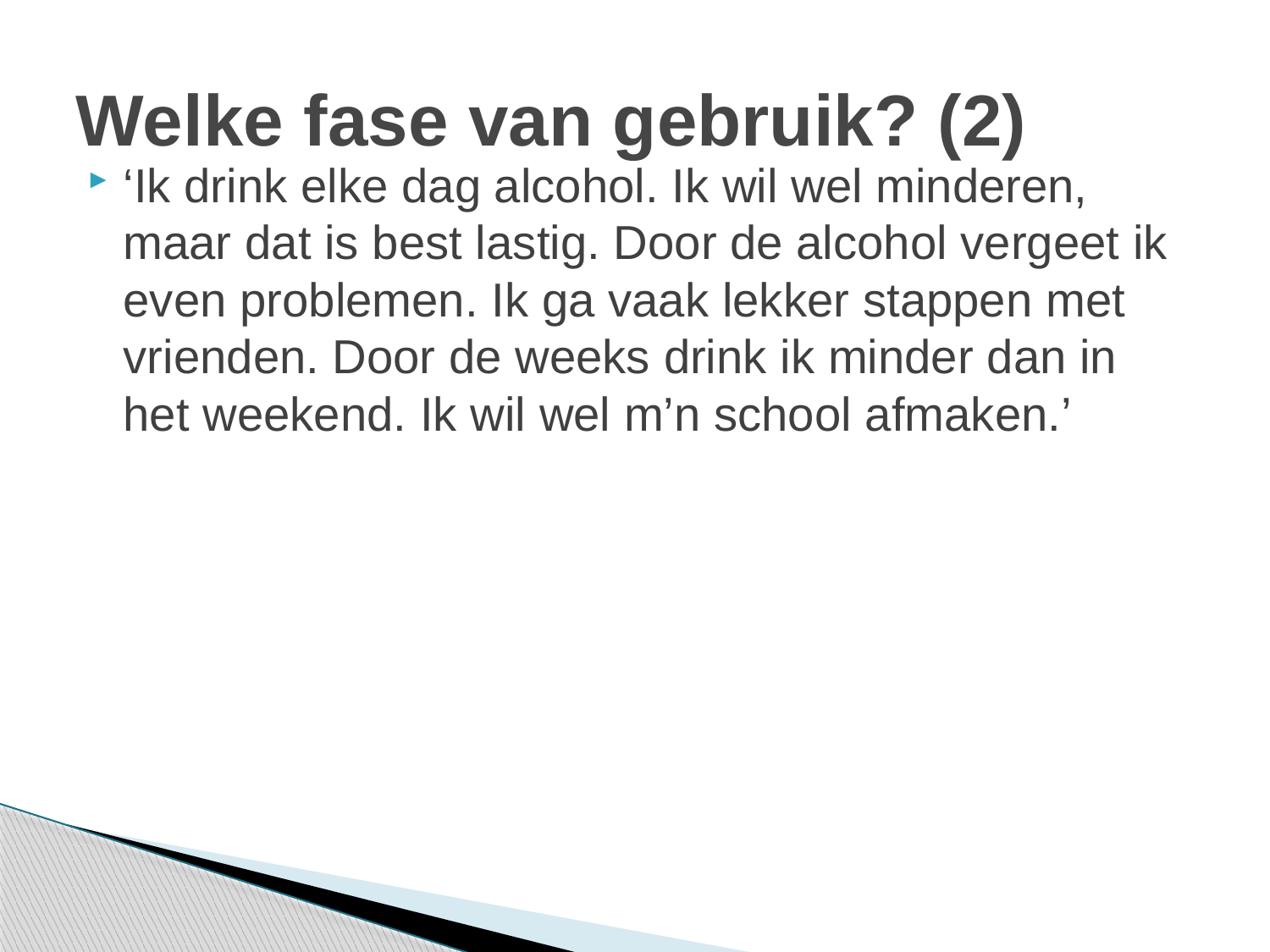

# Welke fase van gebruik? (2)
‘Ik drink elke dag alcohol. Ik wil wel minderen, maar dat is best lastig. Door de alcohol vergeet ik even problemen. Ik ga vaak lekker stappen met vrienden. Door de weeks drink ik minder dan in het weekend. Ik wil wel m’n school afmaken.’